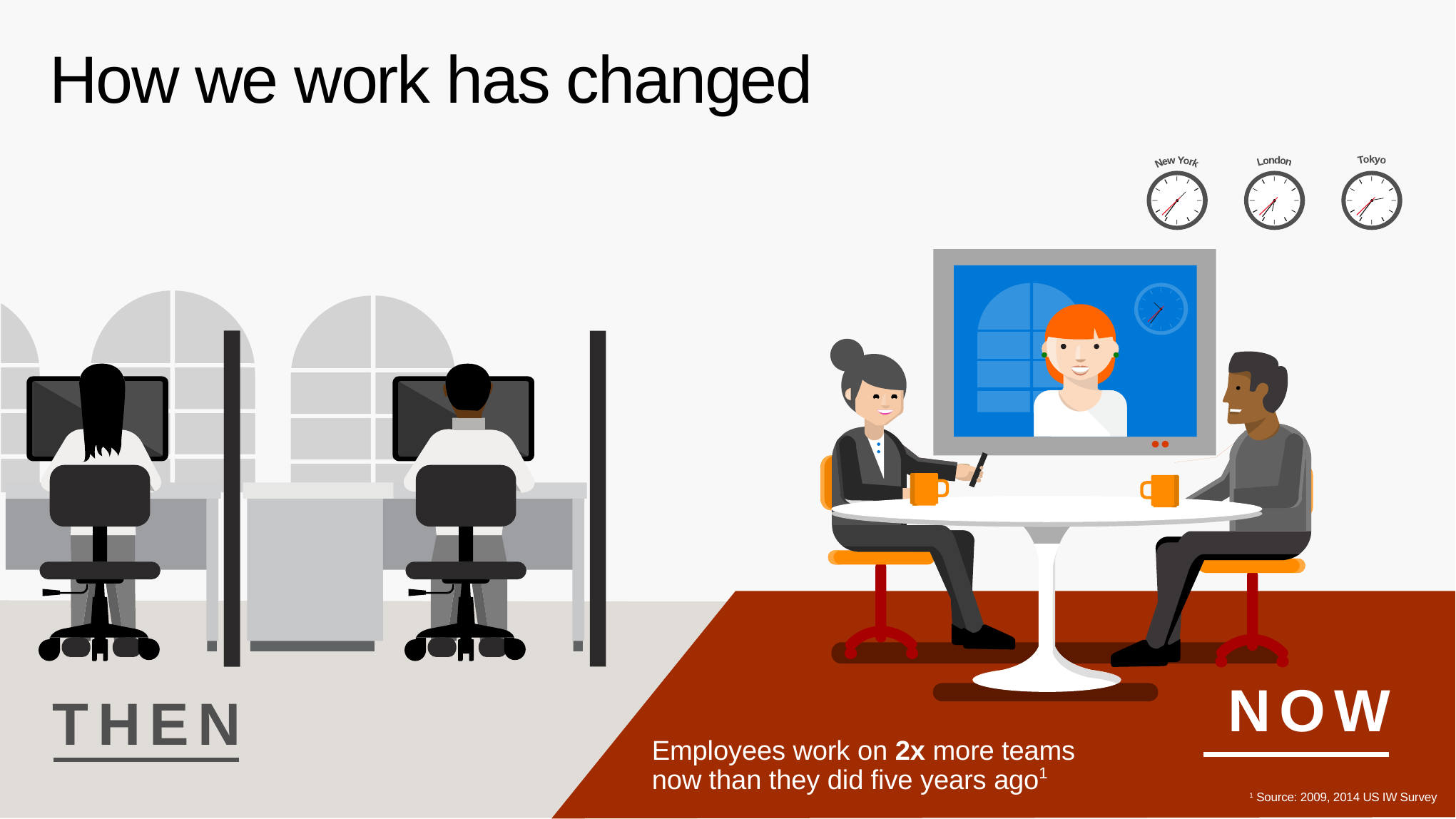

# How we work has changed
New York
London
Tokyo

NOW

THEN

Employees work on 2x more teams
now than they did five years ago1
1 Source: 2009, 2014 US IW Survey